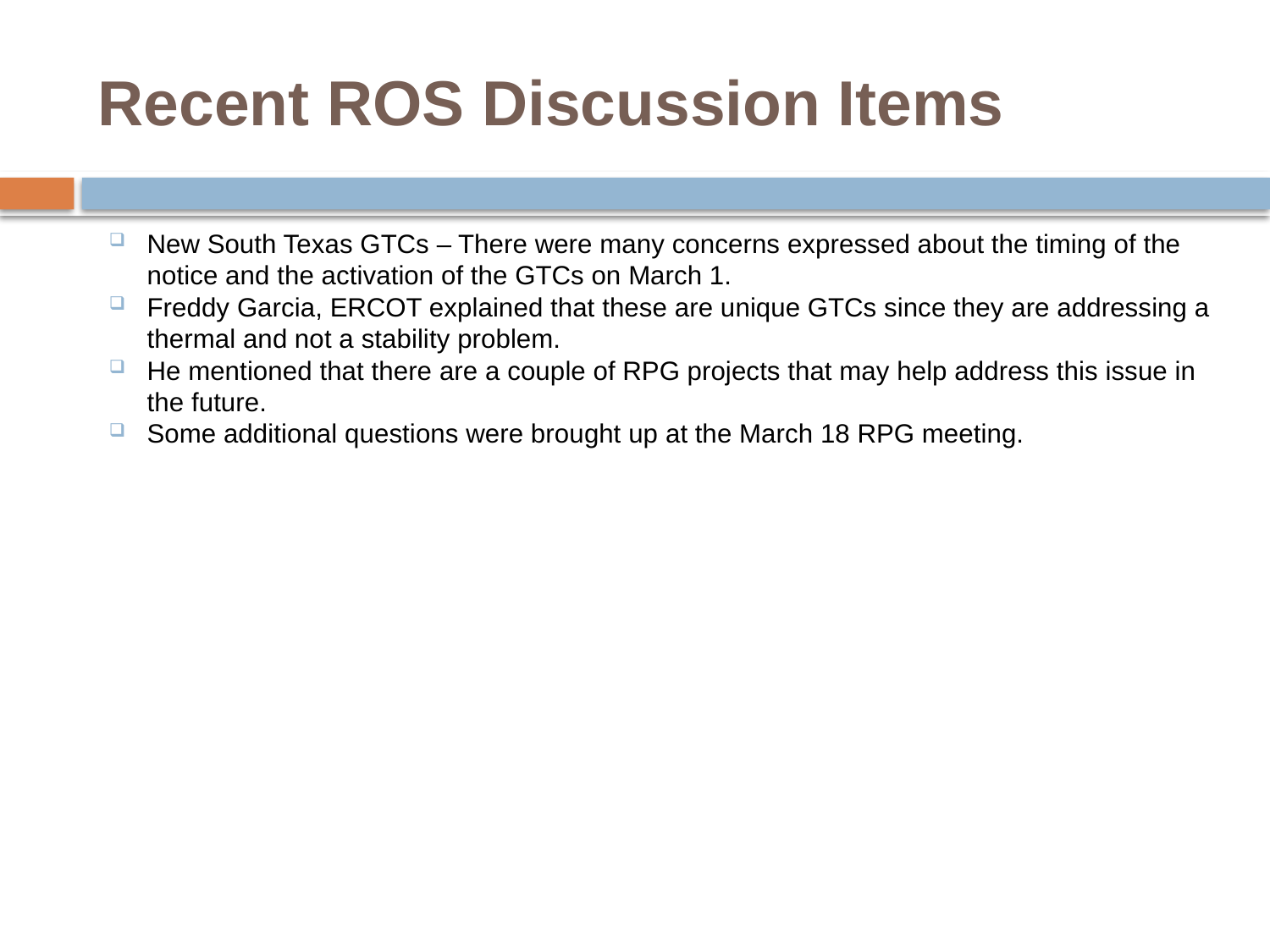

# Recent ROS Discussion Items
New South Texas GTCs – There were many concerns expressed about the timing of the notice and the activation of the GTCs on March 1.
Freddy Garcia, ERCOT explained that these are unique GTCs since they are addressing a thermal and not a stability problem.
He mentioned that there are a couple of RPG projects that may help address this issue in the future.
Some additional questions were brought up at the March 18 RPG meeting.